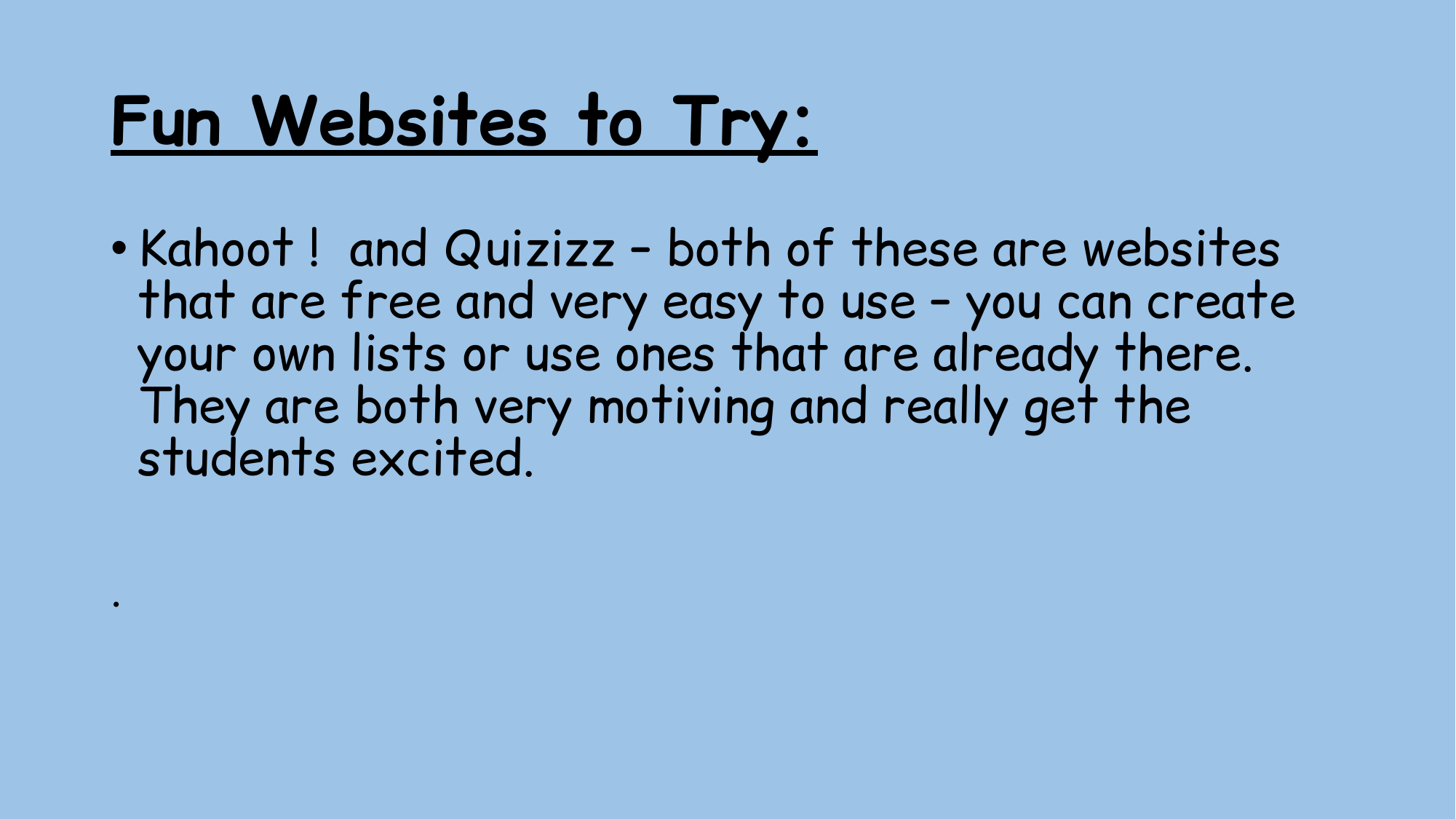

# Fun Websites to Try:
Kahoot !  and Quizizz – both of these are websites that are free and very easy to use – you can create your own lists or use ones that are already there.  They are both very motiving and really get the students excited.

.